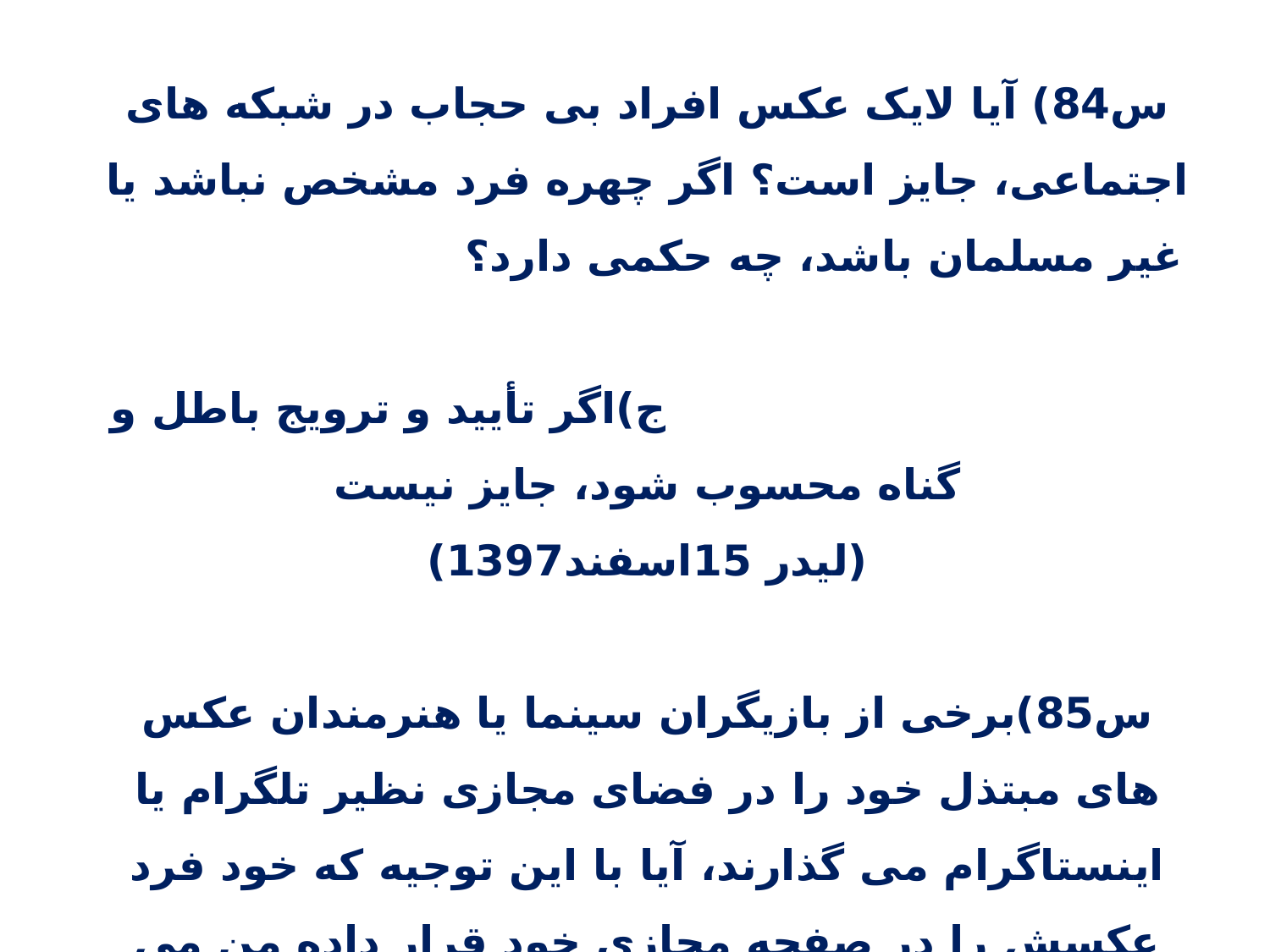

س84) آیا لایک عکس افراد بی حجاب در شبکه های اجتماعی، جایز است؟ اگر چهره فرد مشخص نباشد یا غیر مسلمان باشد، چه حکمی دارد؟                                                                                                                                      ج)اگر تأیید و ترویج باطل و گناه محسوب شود، جایز نیست
(لیدر 15اسفند1397)

س85)برخی از بازیگران سینما یا هنرمندان عکس های مبتذل خود را در فضای مجازی نظیر تلگرام یا اینستاگرام می گذارند، آیا با این توجیه که خود فرد عکسش را در صفحه مجازی خود قرار داده من می توانم اقدام به انتشار عکس او نمایم؟
ج) جائز نیست.
 (   شماره استفتاء   852118 تاریخ استفتاء: 1396/12/28)